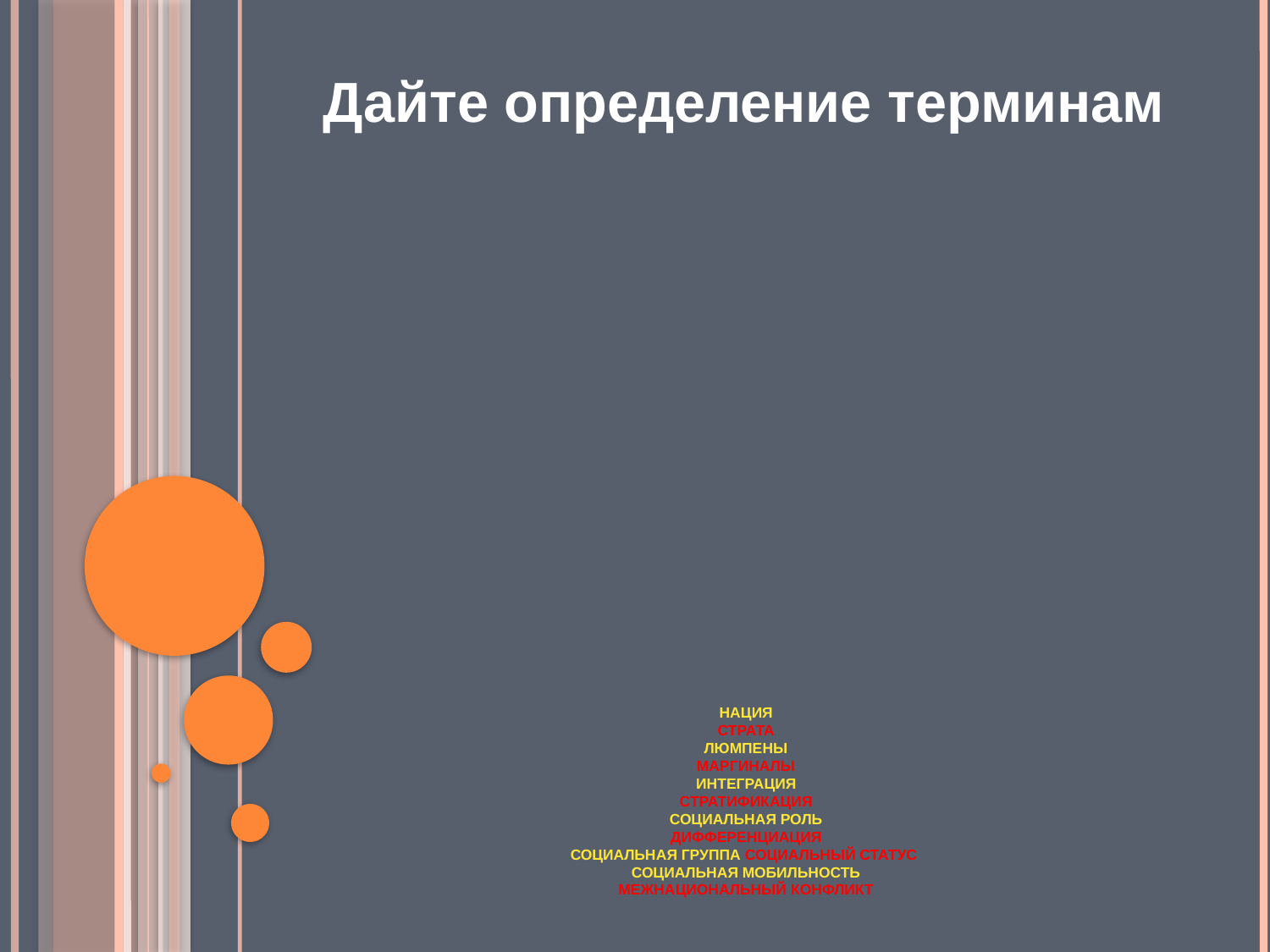

Дайте определение терминам
# нация страта люмпены маргиналы интеграция стратификация социальная роль дифференциация социальная группа социальный статус социальная мобильность межнациональный конфликт